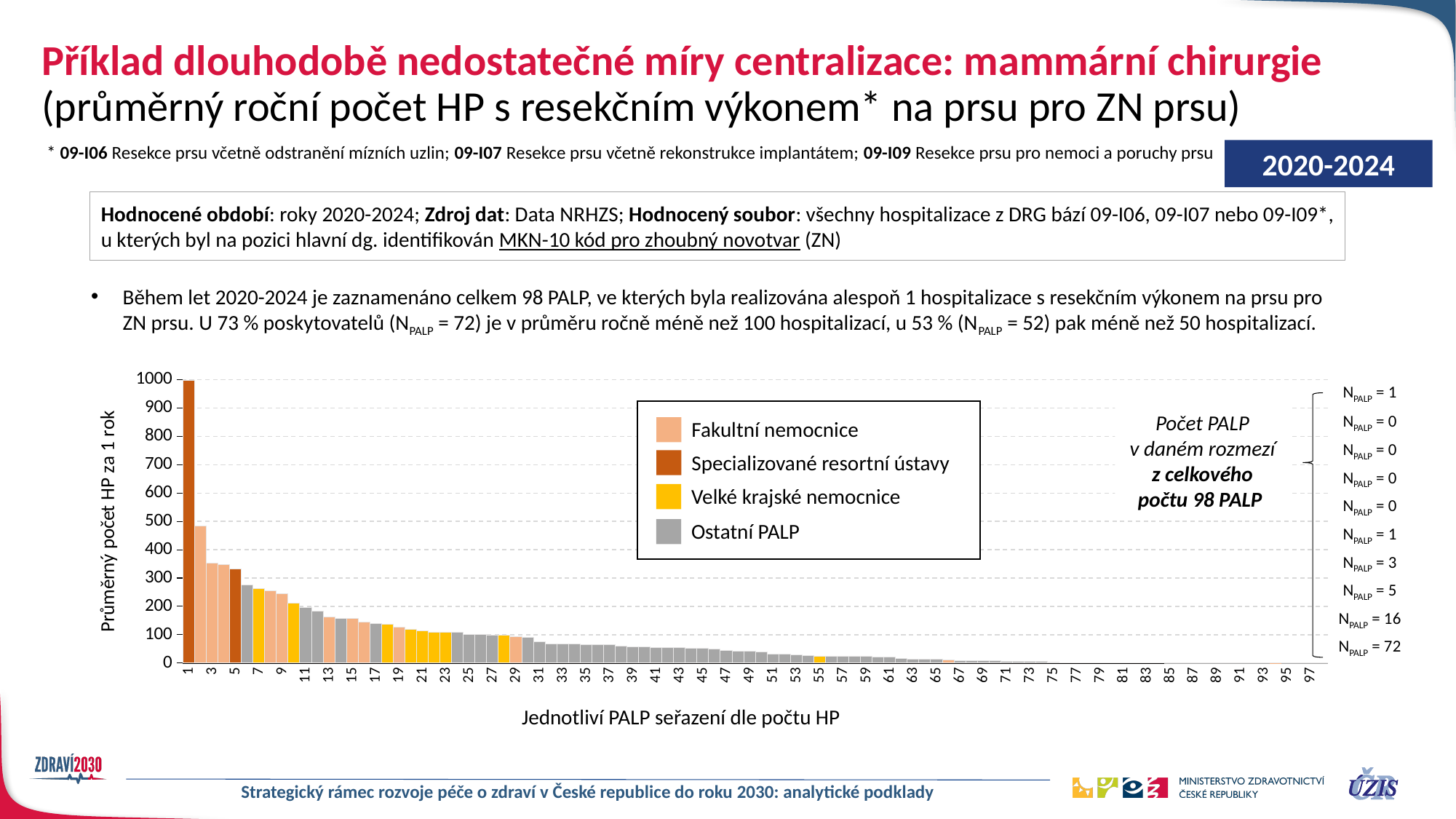

# Příklad dlouhodobě nedostatečné míry centralizace: mammární chirurgie (průměrný roční počet HP s resekčním výkonem* na prsu pro ZN prsu)
* 09-I06 Resekce prsu včetně odstranění mízních uzlin; 09-I07 Resekce prsu včetně rekonstrukce implantátem; 09-I09 Resekce prsu pro nemoci a poruchy prsu
2020-2024
Hodnocené období: roky 2020-2024; Zdroj dat: Data NRHZS; Hodnocený soubor: všechny hospitalizace z DRG bází 09-I06, 09-I07 nebo 09-I09*, u kterých byl na pozici hlavní dg. identifikován MKN-10 kód pro zhoubný novotvar (ZN)
Během let 2020-2024 je zaznamenáno celkem 98 PALP, ve kterých byla realizována alespoň 1 hospitalizace s resekčním výkonem na prsu pro ZN prsu. U 73 % poskytovatelů (NPALP = 72) je v průměru ročně méně než 100 hospitalizací, u 53 % (NPALP = 52) pak méně než 50 hospitalizací.

### Chart

| Category | Typ I - FN | Typ I - Spec ZZ | Typ I - VK | Typ II |
|---|---|---|---|---|
| 1 | 0.0 | 998.4 | 0.0 | 0.0 |
| 2 | 484.0 | 0.0 | 0.0 | 0.0 |
| 3 | 352.8 | 0.0 | 0.0 | 0.0 |
| 4 | 347.2 | 0.0 | 0.0 | 0.0 |
| 5 | 0.0 | 331.0 | 0.0 | 0.0 |
| 6 | 0.0 | 0.0 | 0.0 | 274.6 |
| 7 | 0.0 | 0.0 | 262.4 | 0.0 |
| 8 | 256.4 | 0.0 | 0.0 | 0.0 |
| 9 | 245.0 | 0.0 | 0.0 | 0.0 |
| 10 | 0.0 | 0.0 | 211.4 | 0.0 |
| 11 | 0.0 | 0.0 | 0.0 | 196.8 |
| 12 | 0.0 | 0.0 | 0.0 | 182.0 |
| 13 | 162.2 | 0.0 | 0.0 | 0.0 |
| 14 | 0.0 | 0.0 | 0.0 | 157.4 |
| 15 | 157.2 | 0.0 | 0.0 | 0.0 |
| 16 | 145.6 | 0.0 | 0.0 | 0.0 |
| 17 | 0.0 | 0.0 | 0.0 | 138.6 |
| 18 | 0.0 | 0.0 | 136.6 | 0.0 |
| 19 | 127.8 | 0.0 | 0.0 | 0.0 |
| 20 | 0.0 | 0.0 | 119.0 | 0.0 |
| 21 | 0.0 | 0.0 | 114.0 | 0.0 |
| 22 | 0.0 | 0.0 | 109.8 | 0.0 |
| 23 | 0.0 | 0.0 | 109.6 | 0.0 |
| 24 | 0.0 | 0.0 | 0.0 | 108.6 |
| 25 | 0.0 | 0.0 | 0.0 | 100.4 |
| 26 | 0.0 | 0.0 | 0.0 | 100.0 |
| 27 | 0.0 | 0.0 | 0.0 | 99.0 |
| 28 | 0.0 | 0.0 | 97.8 | 0.0 |
| 29 | 92.8 | 0.0 | 0.0 | 0.0 |
| 30 | 0.0 | 0.0 | 0.0 | 90.0 |
| 31 | 0.0 | 0.0 | 0.0 | 75.2 |
| 32 | 0.0 | 0.0 | 0.0 | 68.2 |
| 33 | 0.0 | 0.0 | 0.0 | 67.6 |
| 34 | 0.0 | 0.0 | 0.0 | 66.8 |
| 35 | 0.0 | 0.0 | 0.0 | 65.8 |
| 36 | 0.0 | 0.0 | 0.0 | 65.0 |
| 37 | 0.0 | 0.0 | 0.0 | 65.0 |
| 38 | 0.0 | 0.0 | 0.0 | 59.8 |
| 39 | 0.0 | 0.0 | 0.0 | 57.0 |
| 40 | 0.0 | 0.0 | 0.0 | 56.8 |
| 41 | 0.0 | 0.0 | 0.0 | 55.4 |
| 42 | 0.0 | 0.0 | 0.0 | 54.6 |
| 43 | 0.0 | 0.0 | 0.0 | 54.6 |
| 44 | 0.0 | 0.0 | 0.0 | 52.2 |
| 45 | 0.0 | 0.0 | 0.0 | 51.0 |
| 46 | 0.0 | 0.0 | 0.0 | 50.0 |
| 47 | 0.0 | 0.0 | 0.0 | 44.6 |
| 48 | 0.0 | 0.0 | 0.0 | 42.8 |
| 49 | 0.0 | 0.0 | 0.0 | 41.0 |
| 50 | 0.0 | 0.0 | 0.0 | 38.0 |
| 51 | 0.0 | 0.0 | 0.0 | 32.2 |
| 52 | 0.0 | 0.0 | 0.0 | 30.4 |
| 53 | 0.0 | 0.0 | 0.0 | 28.6 |
| 54 | 0.0 | 0.0 | 0.0 | 25.6 |
| 55 | 0.0 | 0.0 | 25.0 | 0.0 |
| 56 | 0.0 | 0.0 | 0.0 | 25.0 |
| 57 | 0.0 | 0.0 | 0.0 | 24.6 |
| 58 | 0.0 | 0.0 | 0.0 | 24.2 |
| 59 | 0.0 | 0.0 | 0.0 | 23.0 |
| 60 | 0.0 | 0.0 | 0.0 | 22.4 |
| 61 | 0.0 | 0.0 | 0.0 | 21.8 |
| 62 | 0.0 | 0.0 | 0.0 | 16.0 |
| 63 | 0.0 | 0.0 | 0.0 | 14.2 |
| 64 | 0.0 | 0.0 | 0.0 | 13.2 |
| 65 | 0.0 | 0.0 | 0.0 | 12.6 |
| 66 | 10.8 | 0.0 | 0.0 | 0.0 |
| 67 | 0.0 | 0.0 | 0.0 | 9.6 |
| 68 | 0.0 | 0.0 | 0.0 | 9.4 |
| 69 | 0.0 | 0.0 | 0.0 | 8.0 |
| 70 | 0.0 | 0.0 | 0.0 | 7.4 |
| 71 | 0.0 | 0.0 | 0.0 | 6.4 |
| 72 | 0.0 | 0.0 | 0.0 | 5.6 |
| 73 | 0.0 | 0.0 | 0.0 | 5.2 |
| 74 | 0.0 | 0.0 | 0.0 | 5.2 |
| 75 | 0.0 | 0.0 | 0.0 | 4.2 |
| 76 | 0.0 | 0.0 | 0.0 | 1.4 |
| 77 | 0.0 | 0.0 | 0.0 | 1.4 |
| 78 | 0.0 | 0.0 | 0.0 | 1.4 |
| 79 | 0.0 | 0.0 | 1.4 | 0.0 |
| 80 | 0.0 | 0.0 | 0.0 | 1.2 |
| 81 | 0.0 | 0.0 | 0.0 | 1.0 |
| 82 | 0.0 | 0.0 | 0.0 | 1.0 |
| 83 | 0.0 | 0.0 | 0.0 | 0.8 |
| 84 | 0.0 | 0.0 | 0.0 | 0.8 |
| 85 | 0.0 | 0.0 | 0.0 | 0.6 |
| 86 | 0.0 | 0.0 | 0.0 | 0.4 |
| 87 | 0.0 | 0.0 | 0.0 | 0.4 |
| 88 | 0.0 | 0.0 | 0.0 | 0.4 |
| 89 | 0.0 | 0.0 | 0.0 | 0.4 |
| 90 | 0.0 | 0.0 | 0.0 | 0.2 |
| 91 | 0.0 | 0.0 | 0.0 | 0.2 |
| 92 | 0.0 | 0.0 | 0.0 | 0.2 |
| 93 | 0.0 | 0.0 | 0.0 | 0.2 |
| 94 | 0.2 | 0.0 | 0.0 | 0.0 |
| 95 | 0.0 | 0.0 | 0.0 | 0.2 |
| 96 | 0.0 | 0.0 | 0.0 | 0.2 |
| 97 | 0.0 | 0.0 | 0.0 | 0.2 |
| 98 | 0.0 | 0.0 | 0.0 | 0.2 |
| NPALP = 1 |
| --- |
| NPALP = 0 |
| NPALP = 0 |
| NPALP = 0 |
| NPALP = 0 |
| NPALP = 1 |
| NPALP = 3 |
| NPALP = 5 |
| NPALP = 16 |
| NPALP = 72 |

Počet PALP
v daném rozmezí
z celkového počtu 98 PALP
Fakultní nemocnice

Specializované resortní ústavy

Velké krajské nemocnice

Ostatní PALP

Jednotliví PALP seřazení dle počtu HP